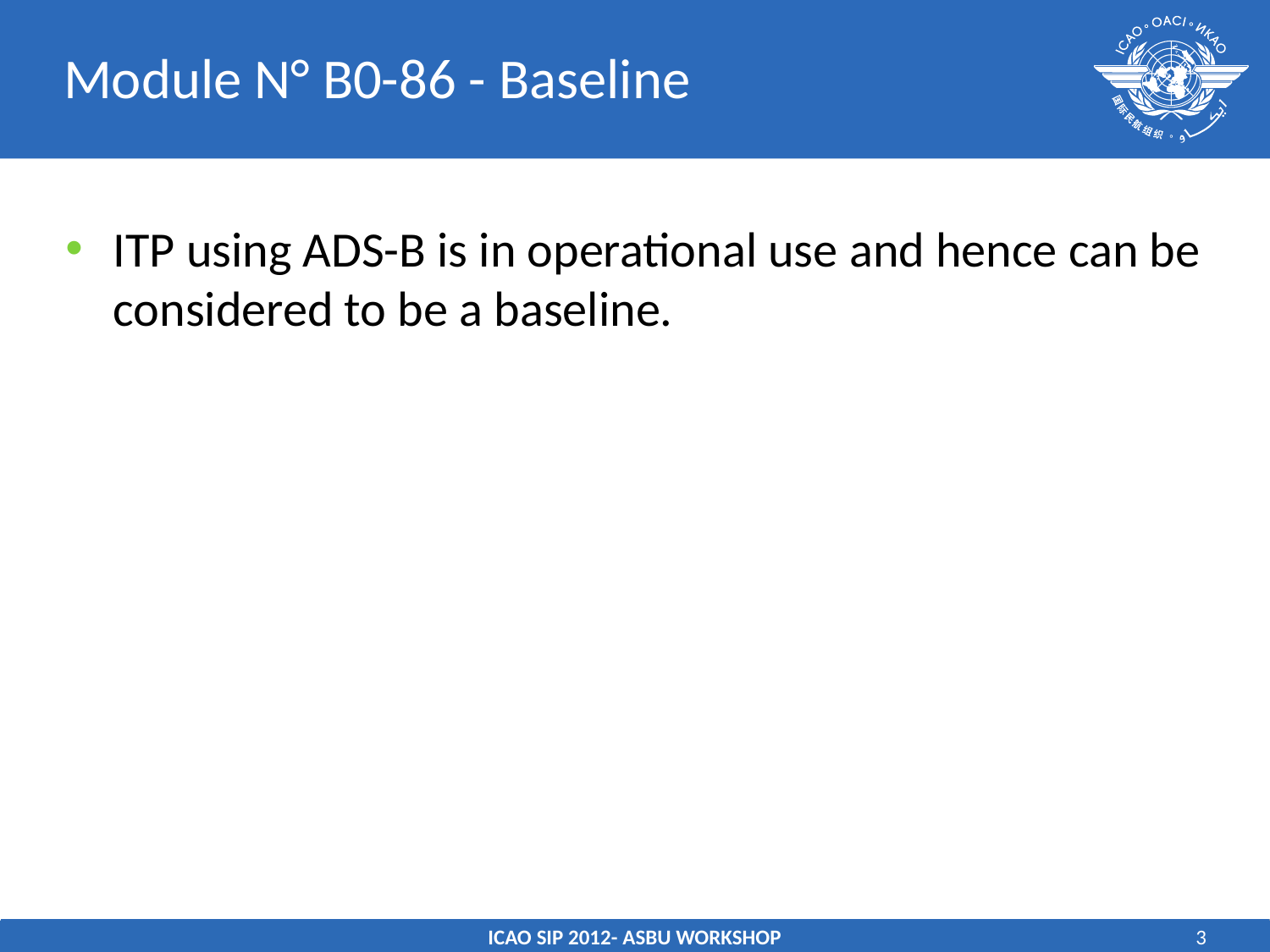

# Module N° B0-86 - Baseline
ITP using ADS-B is in operational use and hence can be considered to be a baseline.
ICAO SIP 2012- ASBU WORKSHOP
3